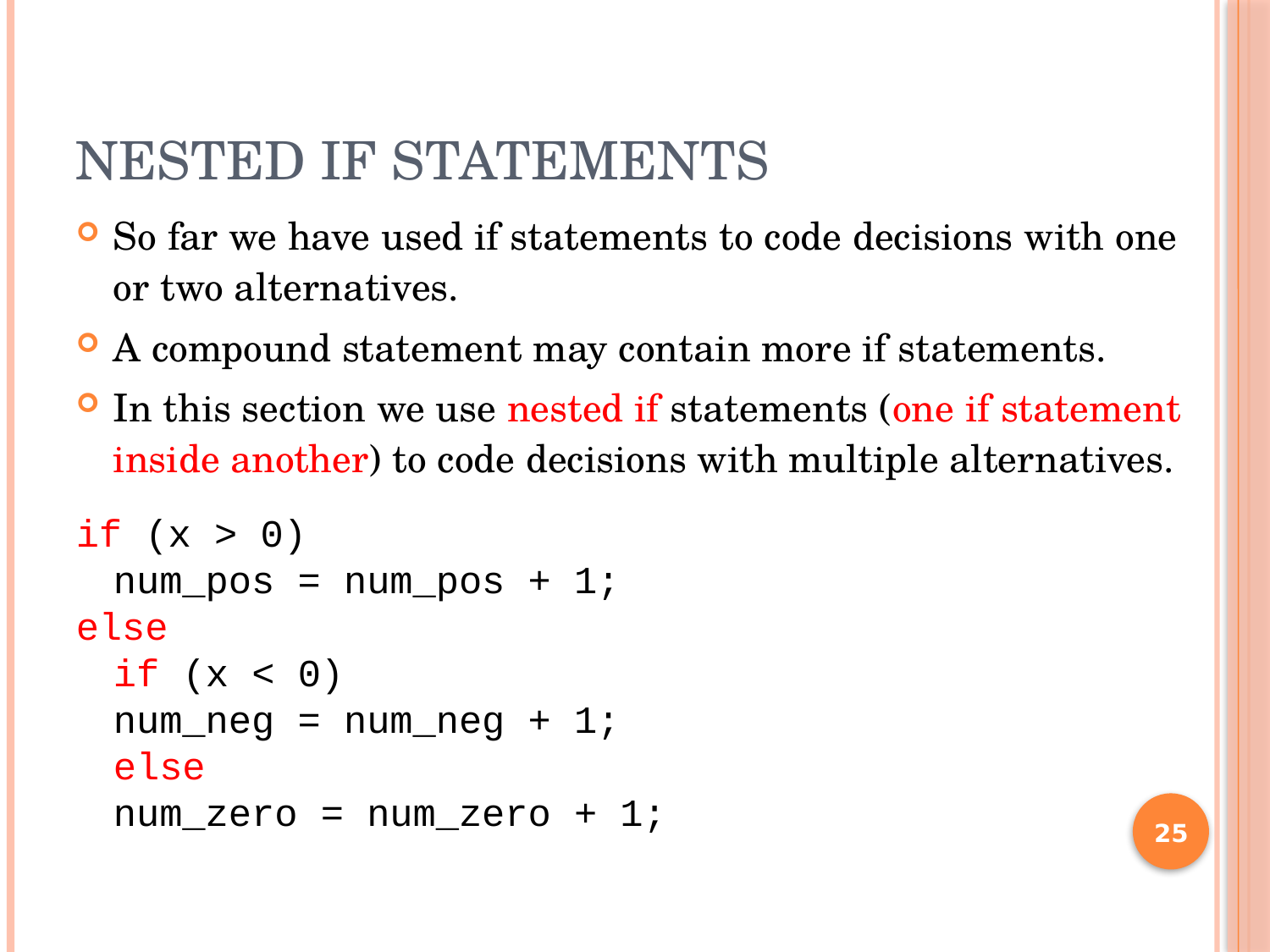

# Nested if Statements
So far we have used if statements to code decisions with one or two alternatives.
A compound statement may contain more if statements.
In this section we use nested if statements (one if statement inside another) to code decisions with multiple alternatives.

if (x > 0)
	num_pos = num_pos + 1;
else
	if (x < 0)
		num_neg = num_neg + 1;
	else
		num_zero = num_zero + 1;
25